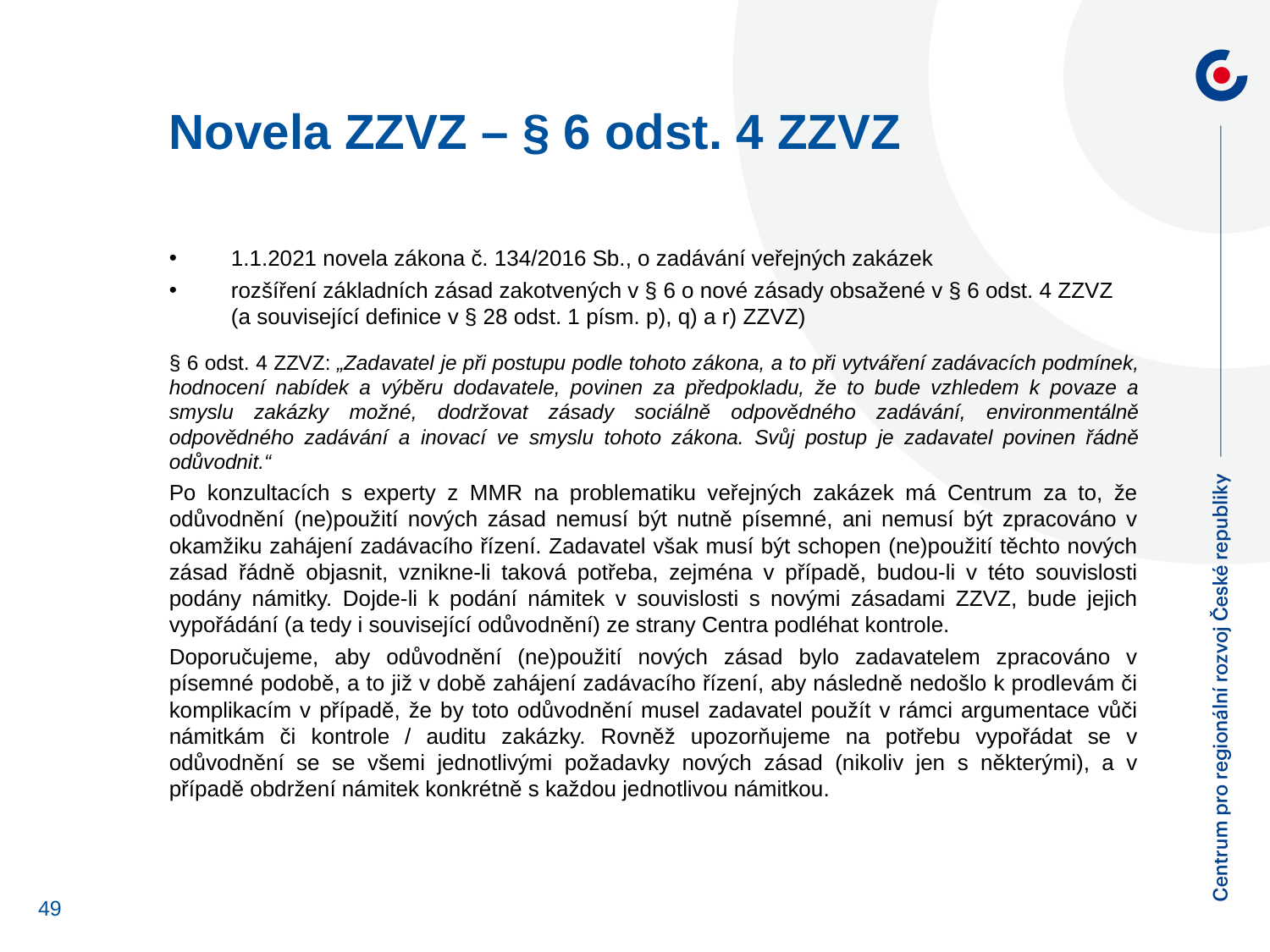

Novela ZZVZ – § 6 odst. 4 ZZVZ
1.1.2021 novela zákona č. 134/2016 Sb., o zadávání veřejných zakázek
rozšíření základních zásad zakotvených v § 6 o nové zásady obsažené v § 6 odst. 4 ZZVZ (a související definice v § 28 odst. 1 písm. p), q) a r) ZZVZ)

§ 6 odst. 4 ZZVZ: „Zadavatel je při postupu podle tohoto zákona, a to při vytváření zadávacích podmínek, hodnocení nabídek a výběru dodavatele, povinen za předpokladu, že to bude vzhledem k povaze a smyslu zakázky možné, dodržovat zásady sociálně odpovědného zadávání, environmentálně odpovědného zadávání a inovací ve smyslu tohoto zákona. Svůj postup je zadavatel povinen řádně odůvodnit.“
Po konzultacích s experty z MMR na problematiku veřejných zakázek má Centrum za to, že odůvodnění (ne)použití nových zásad nemusí být nutně písemné, ani nemusí být zpracováno v okamžiku zahájení zadávacího řízení. Zadavatel však musí být schopen (ne)použití těchto nových zásad řádně objasnit, vznikne-li taková potřeba, zejména v případě, budou-li v této souvislosti podány námitky. Dojde-li k podání námitek v souvislosti s novými zásadami ZZVZ, bude jejich vypořádání (a tedy i související odůvodnění) ze strany Centra podléhat kontrole.
Doporučujeme, aby odůvodnění (ne)použití nových zásad bylo zadavatelem zpracováno v písemné podobě, a to již v době zahájení zadávacího řízení, aby následně nedošlo k prodlevám či komplikacím v případě, že by toto odůvodnění musel zadavatel použít v rámci argumentace vůči námitkám či kontrole / auditu zakázky. Rovněž upozorňujeme na potřebu vypořádat se v odůvodnění se se všemi jednotlivými požadavky nových zásad (nikoliv jen s některými), a v případě obdržení námitek konkrétně s každou jednotlivou námitkou.
49